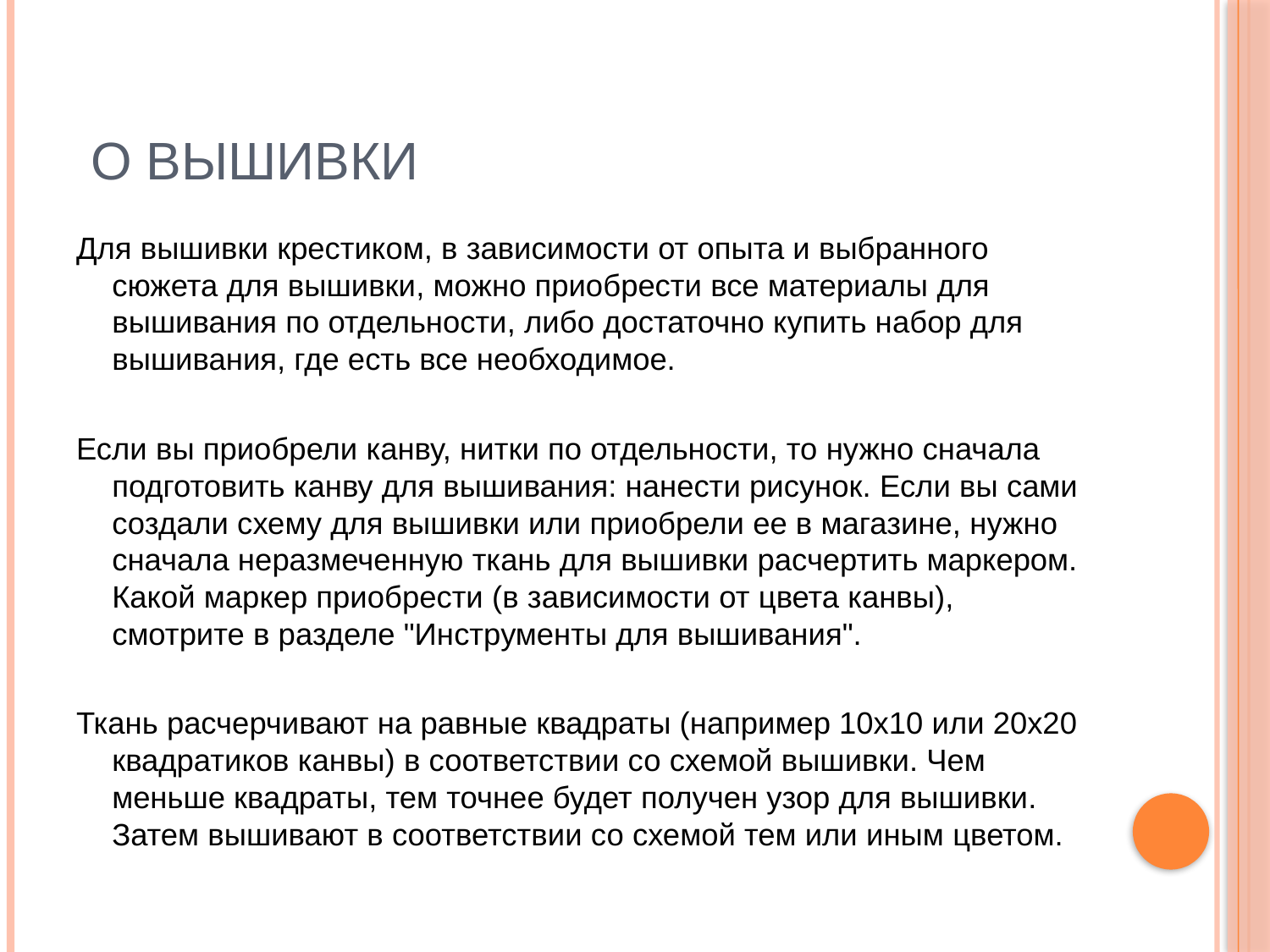

# О вышивки
Для вышивки крестиком, в зависимости от опыта и выбранного сюжета для вышивки, можно приобрести все материалы для вышивания по отдельности, либо достаточно купить набор для вышивания, где есть все необходимое.

Если вы приобрели канву, нитки по отдельности, то нужно сначала подготовить канву для вышивания: нанести рисунок. Если вы сами создали схему для вышивки или приобрели ее в магазине, нужно сначала неразмеченную ткань для вышивки расчертить маркером. Какой маркер приобрести (в зависимости от цвета канвы),  смотрите в разделе "Инструменты для вышивания".

Ткань расчерчивают на равные квадраты (например 10х10 или 20х20 квадратиков канвы) в соответствии со схемой вышивки. Чем меньше квадраты, тем точнее будет получен узор для вышивки. Затем вышивают в соответствии со схемой тем или иным цветом.